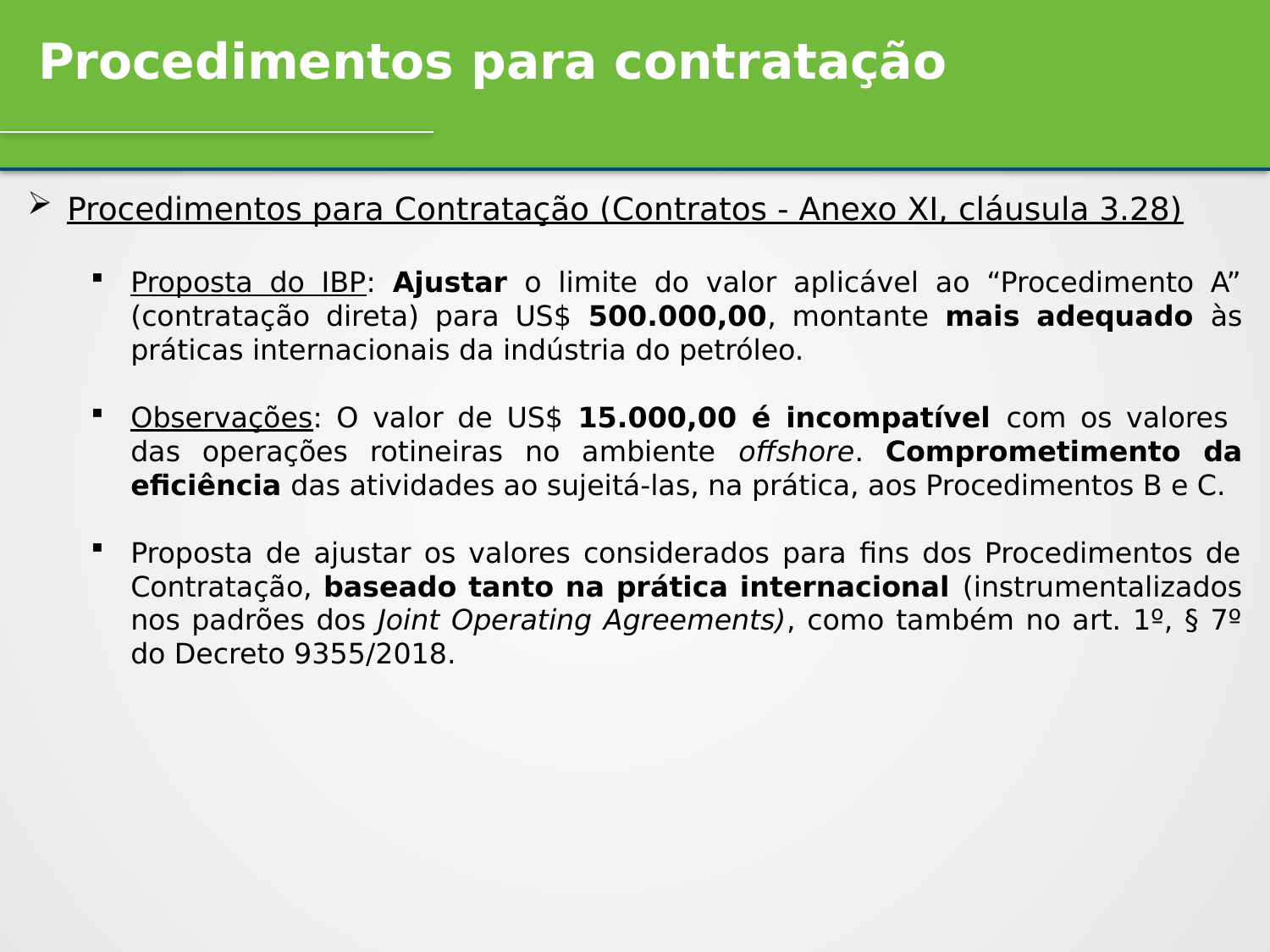

Procedimentos para contratação
Procedimentos para Contratação (Contratos - Anexo XI, cláusula 3.28)

Proposta do IBP: Ajustar o limite do valor aplicável ao “Procedimento A” (contratação direta) para US$ 500.000,00, montante mais adequado às práticas internacionais da indústria do petróleo.

Observações: O valor de US$ 15.000,00 é incompatível com os valores
das operações rotineiras no ambiente offshore. Comprometimento da eficiência das atividades ao sujeitá-las, na prática, aos Procedimentos B e C.

Proposta de ajustar os valores considerados para fins dos Procedimentos de Contratação, baseado tanto na prática internacional (instrumentalizados nos padrões dos Joint Operating Agreements), como também no art. 1º, § 7º do Decreto 9355/2018.